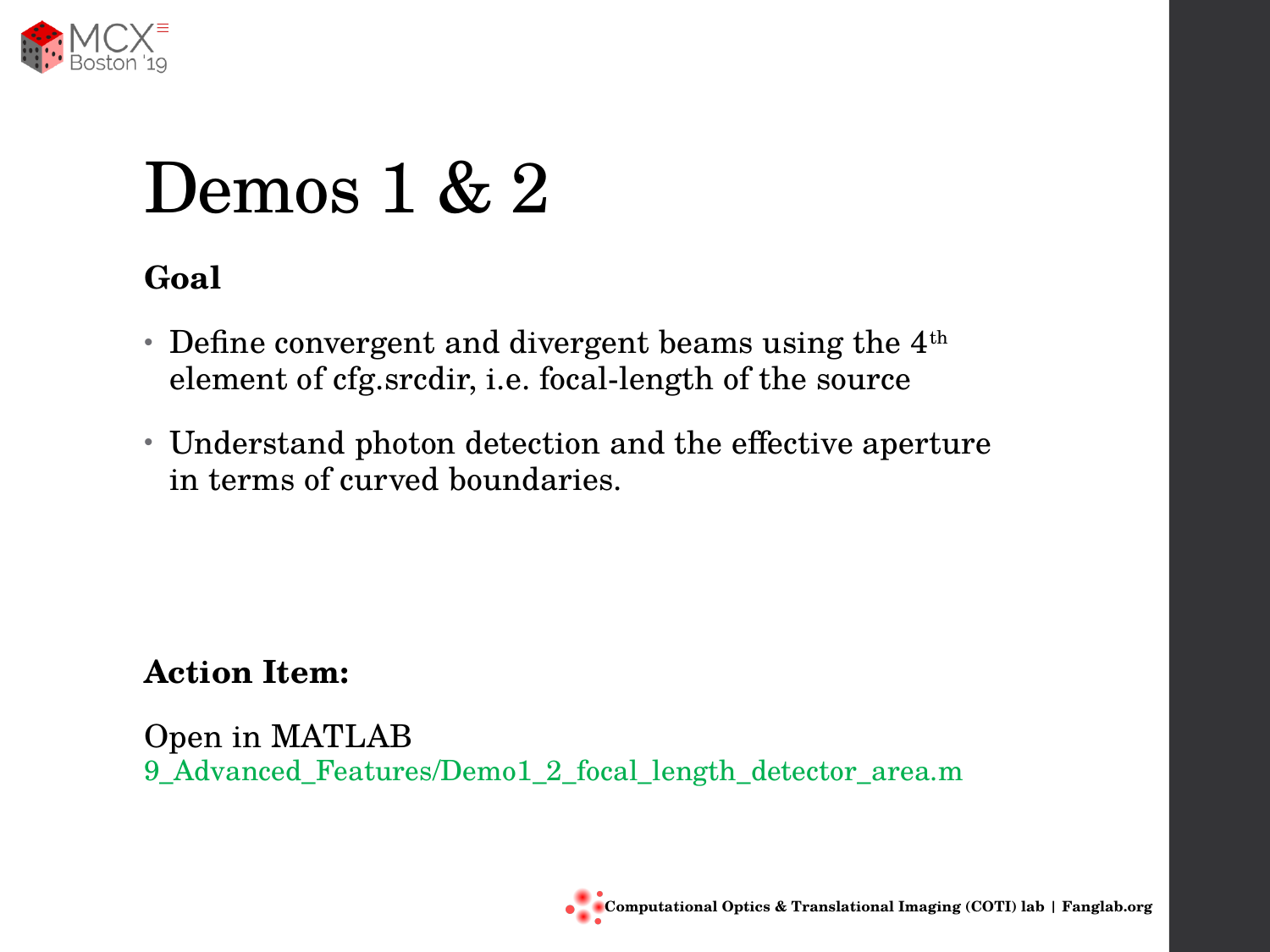

# Demos 1 & 2
Goal
Define convergent and divergent beams using the 4th element of cfg.srcdir, i.e. focal-length of the source
Understand photon detection and the effective aperture in terms of curved boundaries.

Action Item:
Open in MATLAB 9_Advanced_Features/Demo1_2_focal_length_detector_area.m